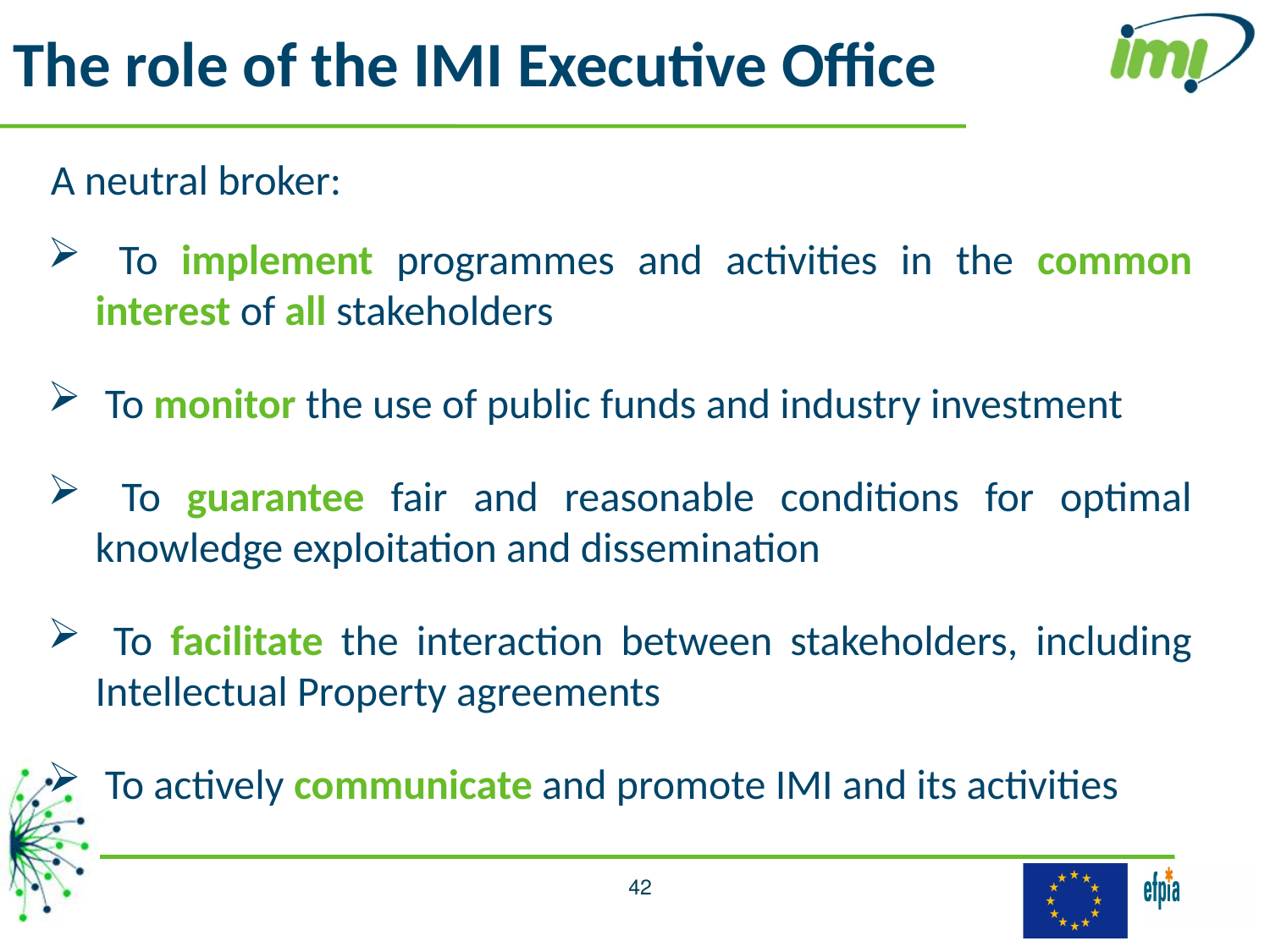

The role of the IMI Executive Office

A neutral broker:

 To implement programmes and activities in the common interest of all stakeholders
 To monitor the use of public funds and industry investment
 To guarantee fair and reasonable conditions for optimal knowledge exploitation and dissemination
 To facilitate the interaction between stakeholders, including Intellectual Property agreements
 To actively communicate and promote IMI and its activities

42